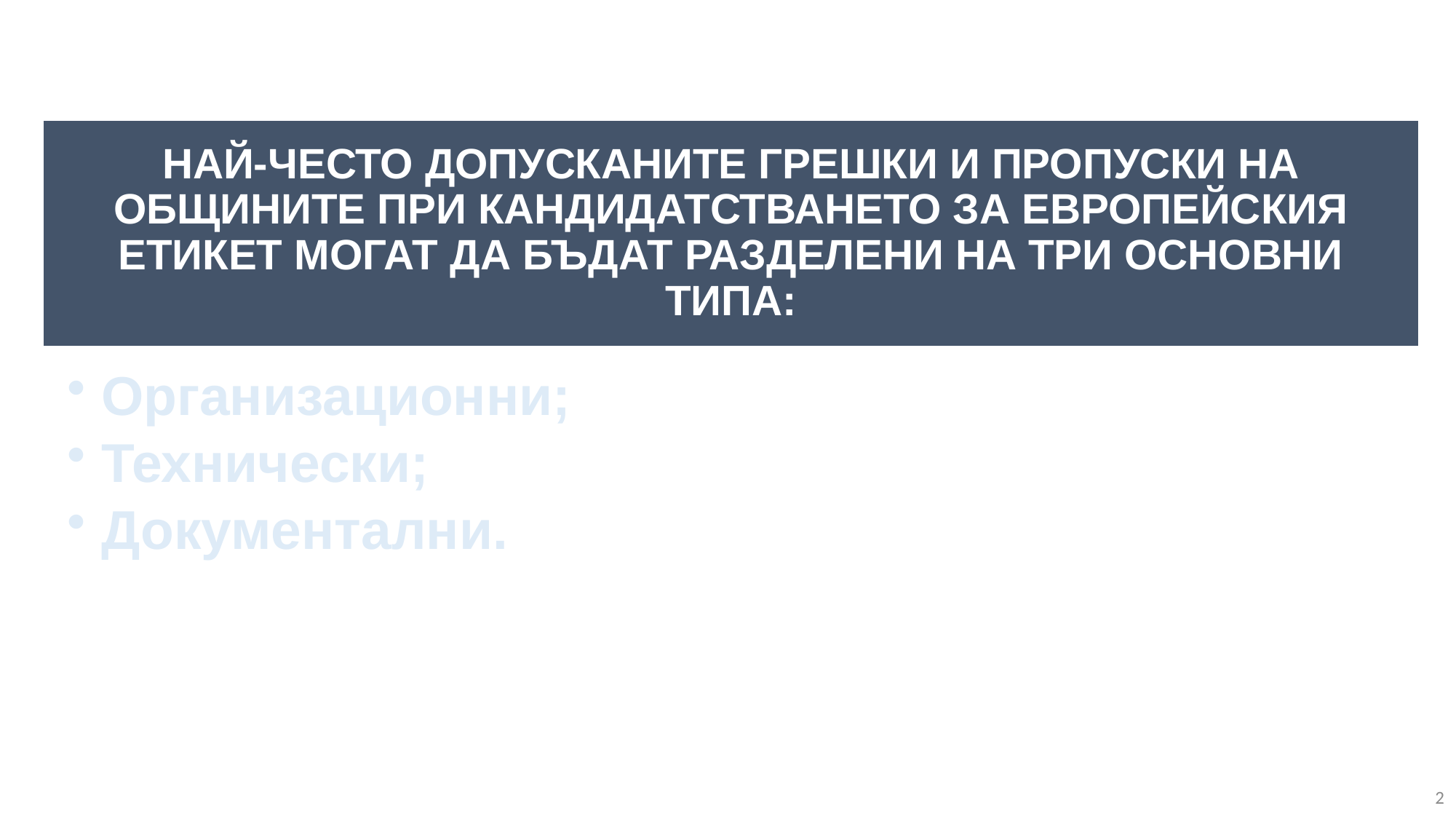

НАЙ-ЧЕСТО ДОПУСКАНИТЕ ГРЕШКИ И ПРОПУСКИ НА ОБЩИНИТЕ ПРИ КАНДИДАТСТВАНЕТО ЗА ЕВРОПЕЙСКИЯ ЕТИКЕТ МОГАТ ДА БЪДАТ РАЗДЕЛЕНИ НА ТРИ ОСНОВНИ ТИПА:
Организационни;
Технически;
Документални.
2